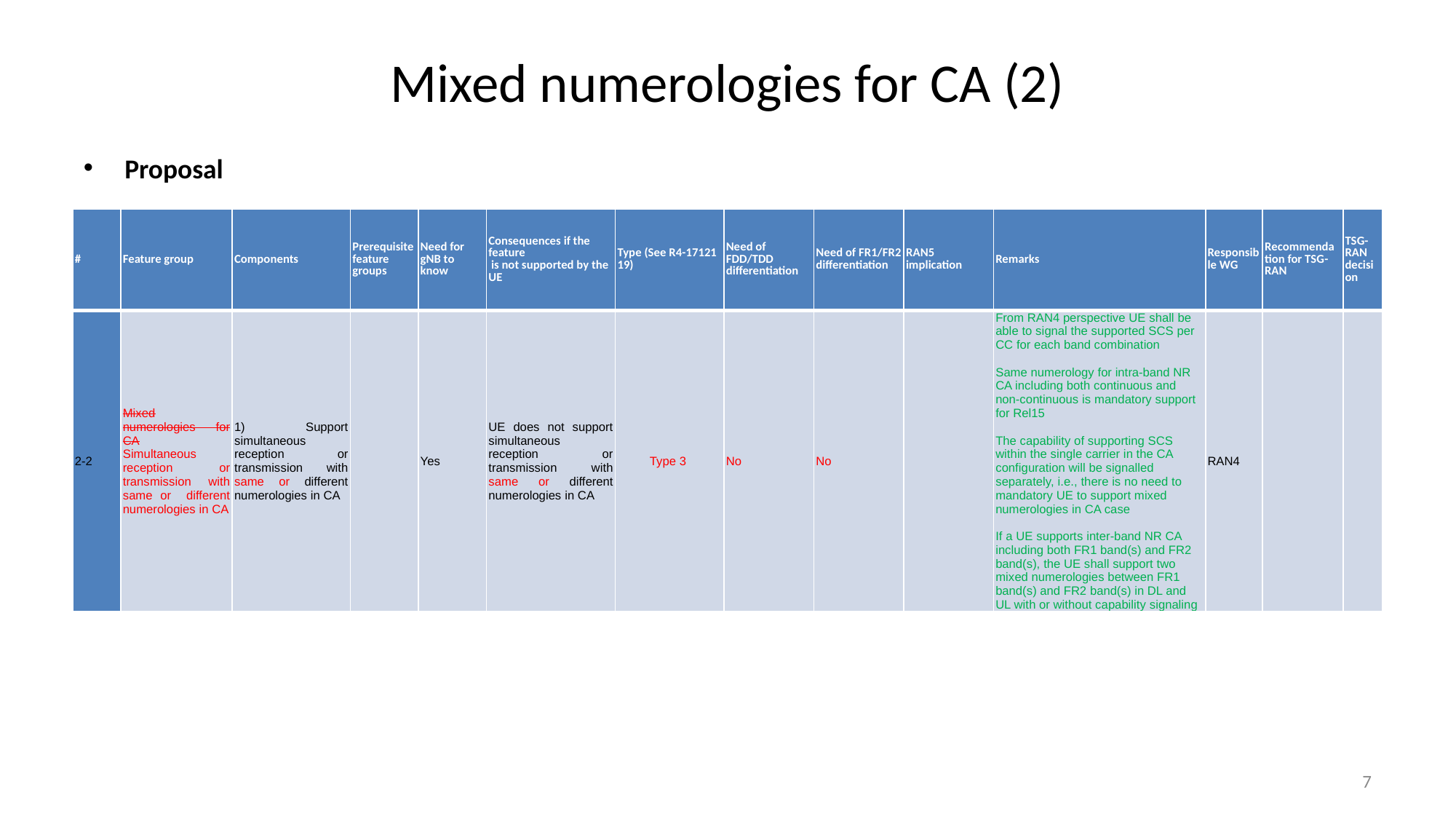

# Mixed numerologies for CA (2)
Proposal
| # | Feature group | Components | Prerequisite feature groups | Need for gNB to know | Consequences if the feature is not supported by the UE | Type (See R4-17121 19) | Need of FDD/TDD differentiation | Need of FR1/FR2 differentiation | RAN5 implication | Remarks | Responsible WG | Recommendation for TSG-RAN | TSG-RAN decision |
| --- | --- | --- | --- | --- | --- | --- | --- | --- | --- | --- | --- | --- | --- |
| 2-2 | Mixed numerologies for CA Simultaneous reception or transmission with same or different numerologies in CA | 1) Support simultaneous reception or transmission with same or different numerologies in CA |  | Yes | UE does not support simultaneous reception or transmission with same or different numerologies in CA | Type 3 | No | No |  | From RAN4 perspective UE shall be able to signal the supported SCS per CC for each band combination Same numerology for intra-band NR CA including both continuous and non-continuous is mandatory support for Rel15 The capability of supporting SCS within the single carrier in the CA configuration will be signalled separately, i.e., there is no need to mandatory UE to support mixed numerologies in CA case If a UE supports inter-band NR CA including both FR1 band(s) and FR2 band(s), the UE shall support two mixed numerologies between FR1 band(s) and FR2 band(s) in DL and UL with or without capability signaling | RAN4 |  |  |
7